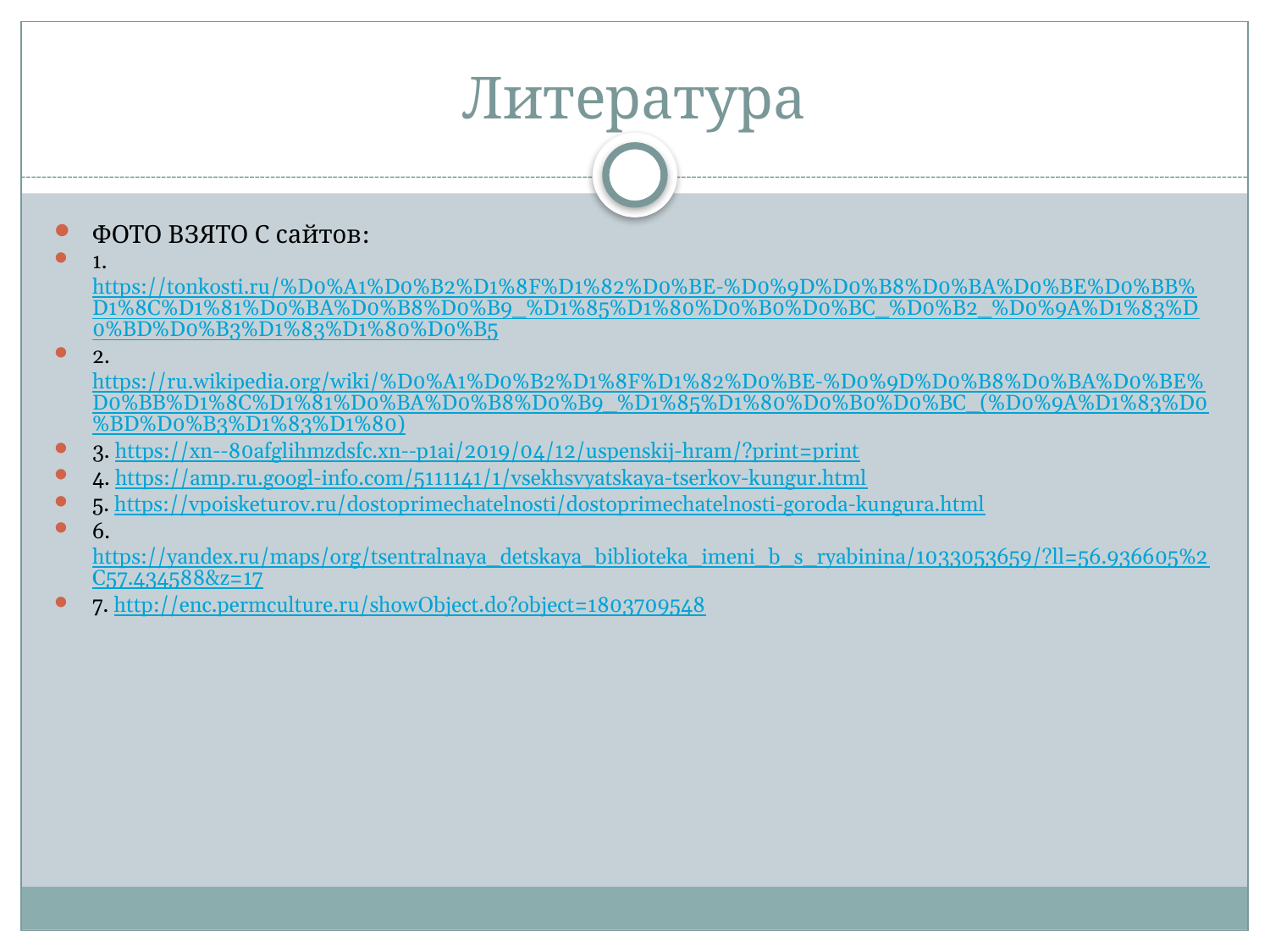

# Литература
ФОТО ВЗЯТО С сайтов:
1. https://tonkosti.ru/%D0%A1%D0%B2%D1%8F%D1%82%D0%BE-%D0%9D%D0%B8%D0%BA%D0%BE%D0%BB%D1%8C%D1%81%D0%BA%D0%B8%D0%B9_%D1%85%D1%80%D0%B0%D0%BC_%D0%B2_%D0%9A%D1%83%D0%BD%D0%B3%D1%83%D1%80%D0%B5
2.https://ru.wikipedia.org/wiki/%D0%A1%D0%B2%D1%8F%D1%82%D0%BE-%D0%9D%D0%B8%D0%BA%D0%BE%D0%BB%D1%8C%D1%81%D0%BA%D0%B8%D0%B9_%D1%85%D1%80%D0%B0%D0%BC_(%D0%9A%D1%83%D0%BD%D0%B3%D1%83%D1%80)
3. https://xn--80afglihmzdsfc.xn--p1ai/2019/04/12/uspenskij-hram/?print=print
4. https://amp.ru.googl-info.com/5111141/1/vsekhsvyatskaya-tserkov-kungur.html
5. https://vpoisketurov.ru/dostoprimechatelnosti/dostoprimechatelnosti-goroda-kungura.html
6. https://yandex.ru/maps/org/tsentralnaya_detskaya_biblioteka_imeni_b_s_ryabinina/1033053659/?ll=56.936605%2C57.434588&z=17
7. http://enc.permculture.ru/showObject.do?object=1803709548